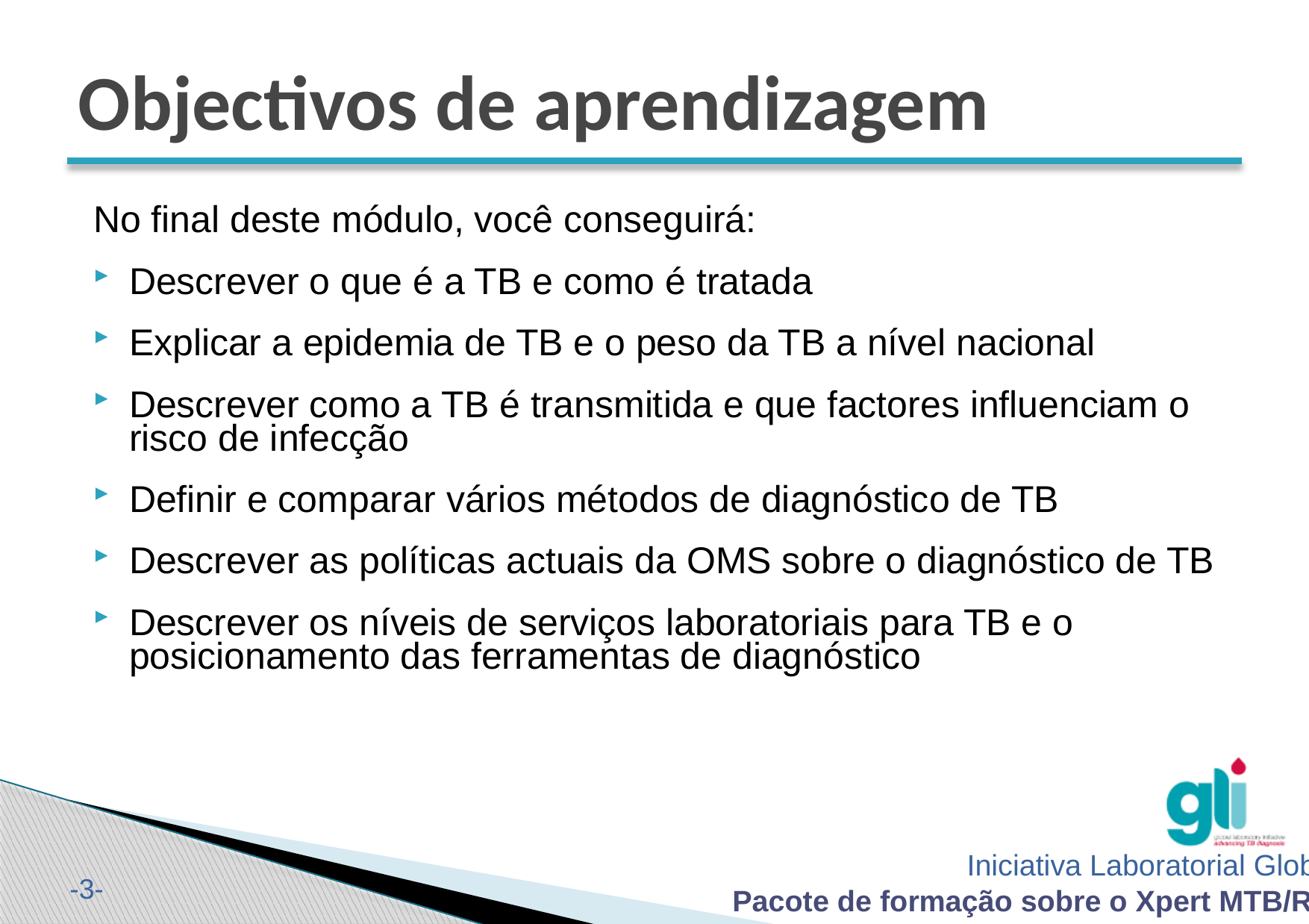

# Objectivos de aprendizagem
No final deste módulo, você conseguirá:
Descrever o que é a TB e como é tratada
Explicar a epidemia de TB e o peso da TB a nível nacional
Descrever como a TB é transmitida e que factores influenciam o risco de infecção
Definir e comparar vários métodos de diagnóstico de TB
Descrever as políticas actuais da OMS sobre o diagnóstico de TB
Descrever os níveis de serviços laboratoriais para TB e o posicionamento das ferramentas de diagnóstico